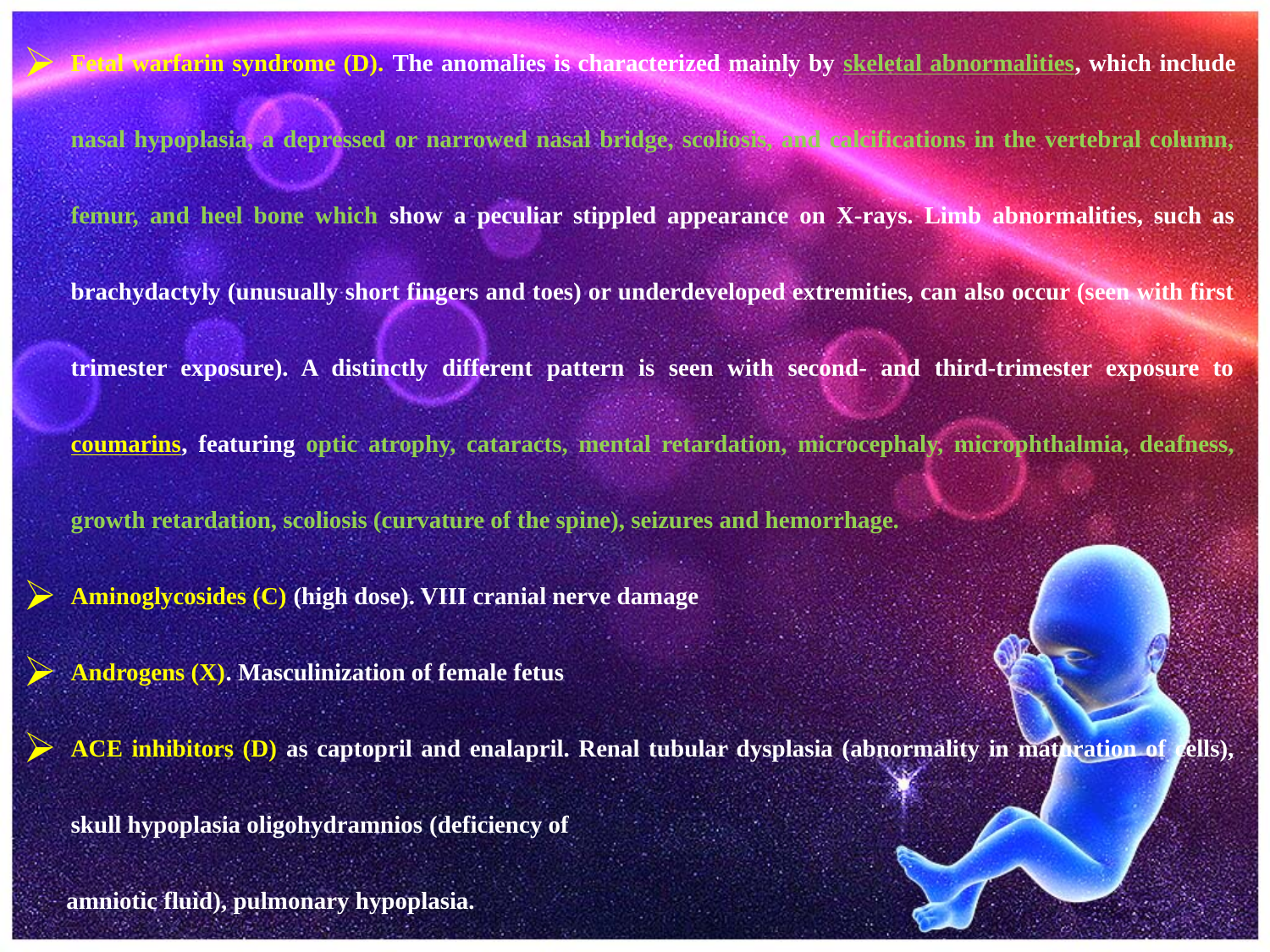

Fetal warfarin syndrome (D). The anomalies is characterized mainly by skeletal abnormalities, which include nasal hypoplasia, a depressed or narrowed nasal bridge, scoliosis, and calcifications in the vertebral column, femur, and heel bone which show a peculiar stippled appearance on X-rays. Limb abnormalities, such as brachydactyly (unusually short fingers and toes) or underdeveloped extremities, can also occur (seen with first trimester exposure). A distinctly different pattern is seen with second- and third-trimester exposure to coumarins, featuring optic atrophy, cataracts, mental retardation, microcephaly, microphthalmia, deafness, growth retardation, scoliosis (curvature of the spine), seizures and hemorrhage.
Aminoglycosides (C) (high dose). VIII cranial nerve damage
Androgens (X). Masculinization of female fetus
ACE inhibitors (D) as captopril and enalapril. Renal tubular dysplasia (abnormality in maturation of cells), skull hypoplasia oligohydramnios (deficiency of
       amniotic fluid), pulmonary hypoplasia.
Antineoplastics (D). Alkylating agents cause growth retardation, cleft palate,
       microphthalmia (small eyes), cloudy cornea, agenesis of kidney
       (failure to develop), cardiac defects. Antimetabolite agents cause
        growth retardation, malformation of ear, eye, nose, cleft palate,
        malformation of extremities, fingers, brain and skull